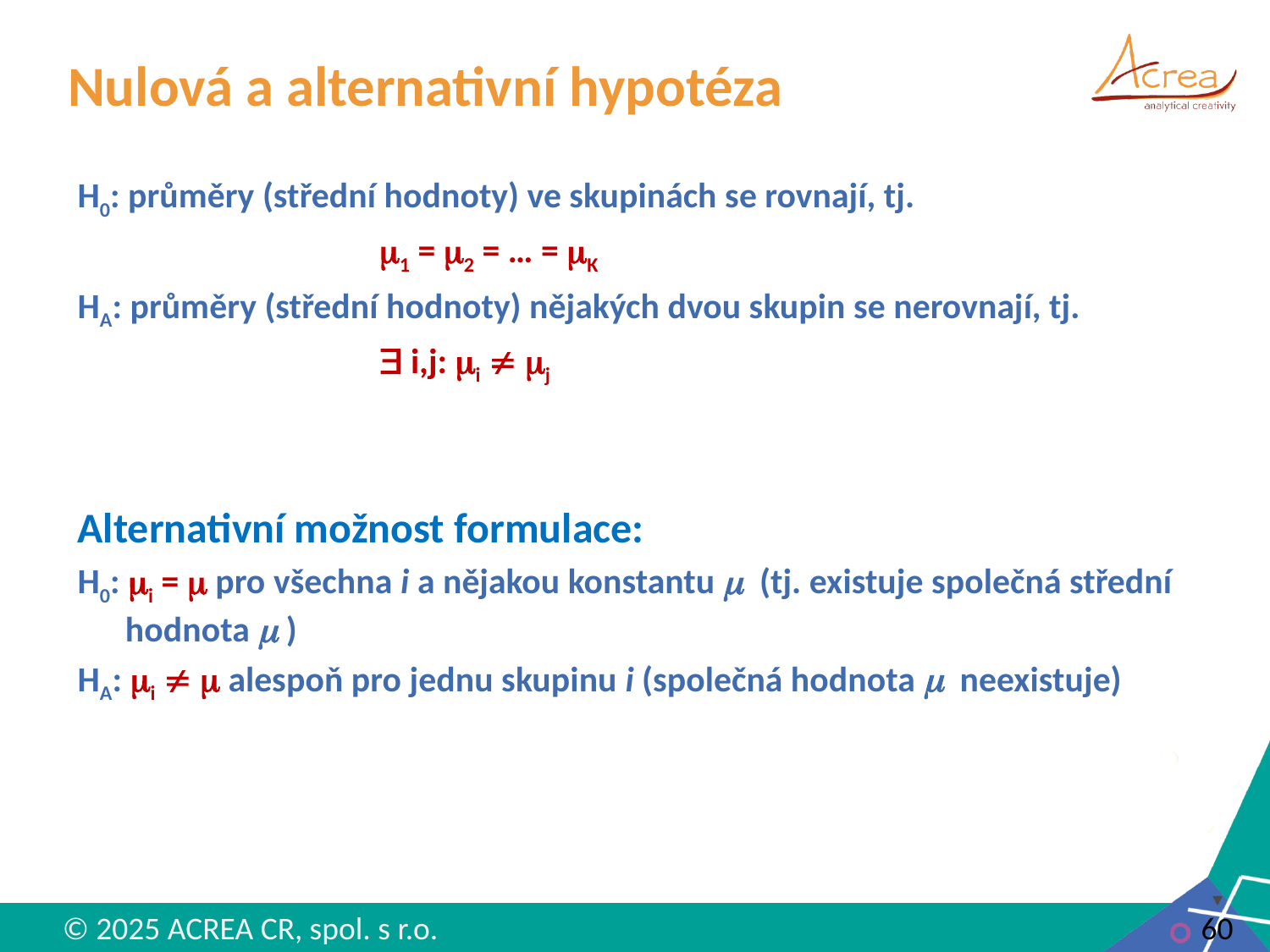

# Nulová a alternativní hypotéza
H0: průměry (střední hodnoty) ve skupinách se rovnají, tj.
			μ1 = μ2 = … = μK
HA: průměry (střední hodnoty) nějakých dvou skupin se nerovnají, tj.
			∃ i,j: μi ≠ μj

Alternativní možnost formulace:
H0: μi = μ pro všechna i a nějakou konstantu μ  (tj. existuje společná střední hodnota μ )
HA: μi ≠ μ alespoň pro jednu skupinu i (společná hodnota μ  neexistuje)
60